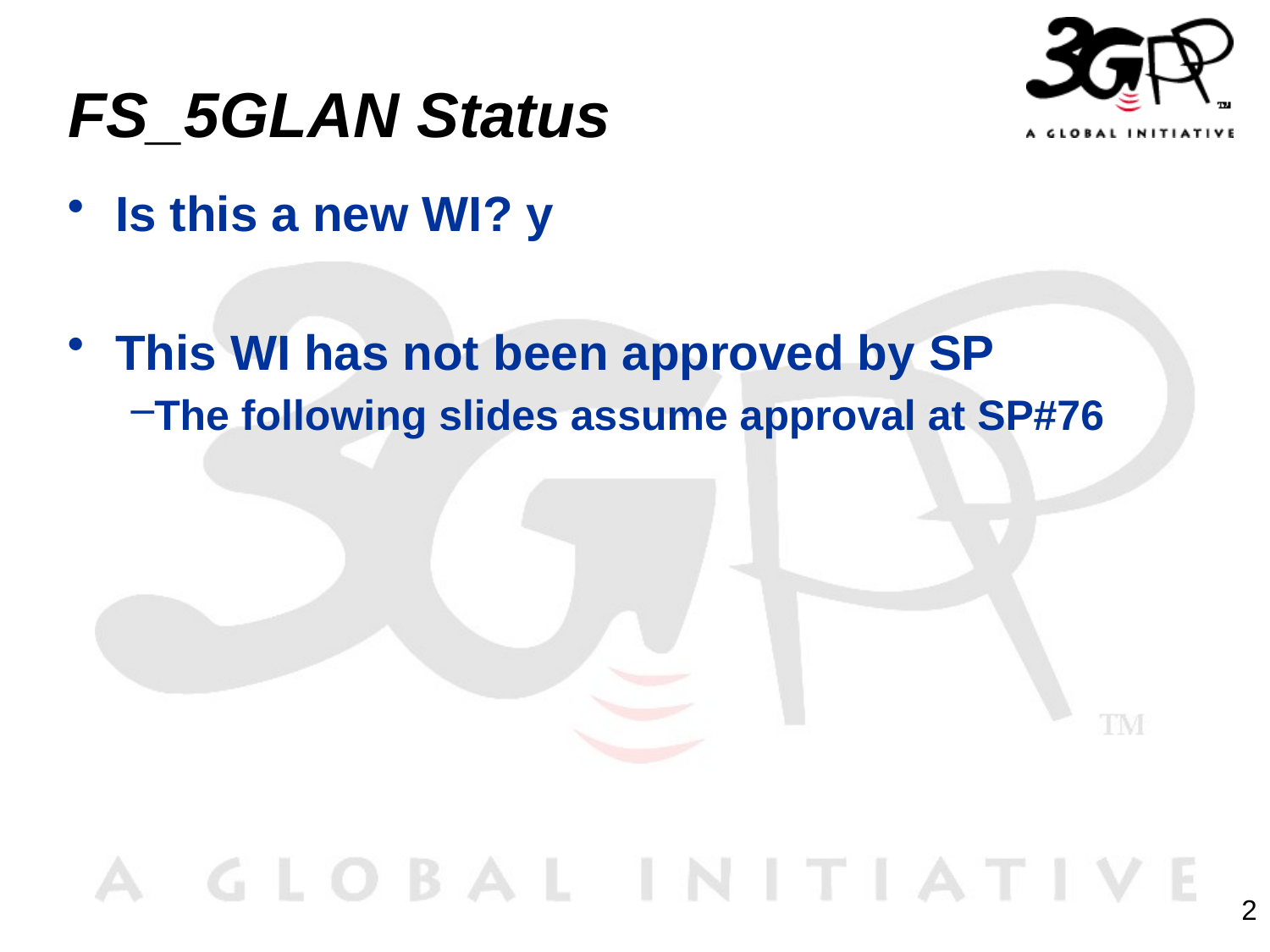

# FS_5GLAN Status
Is this a new WI? y

This WI has not been approved by SP
The following slides assume approval at SP#76
2